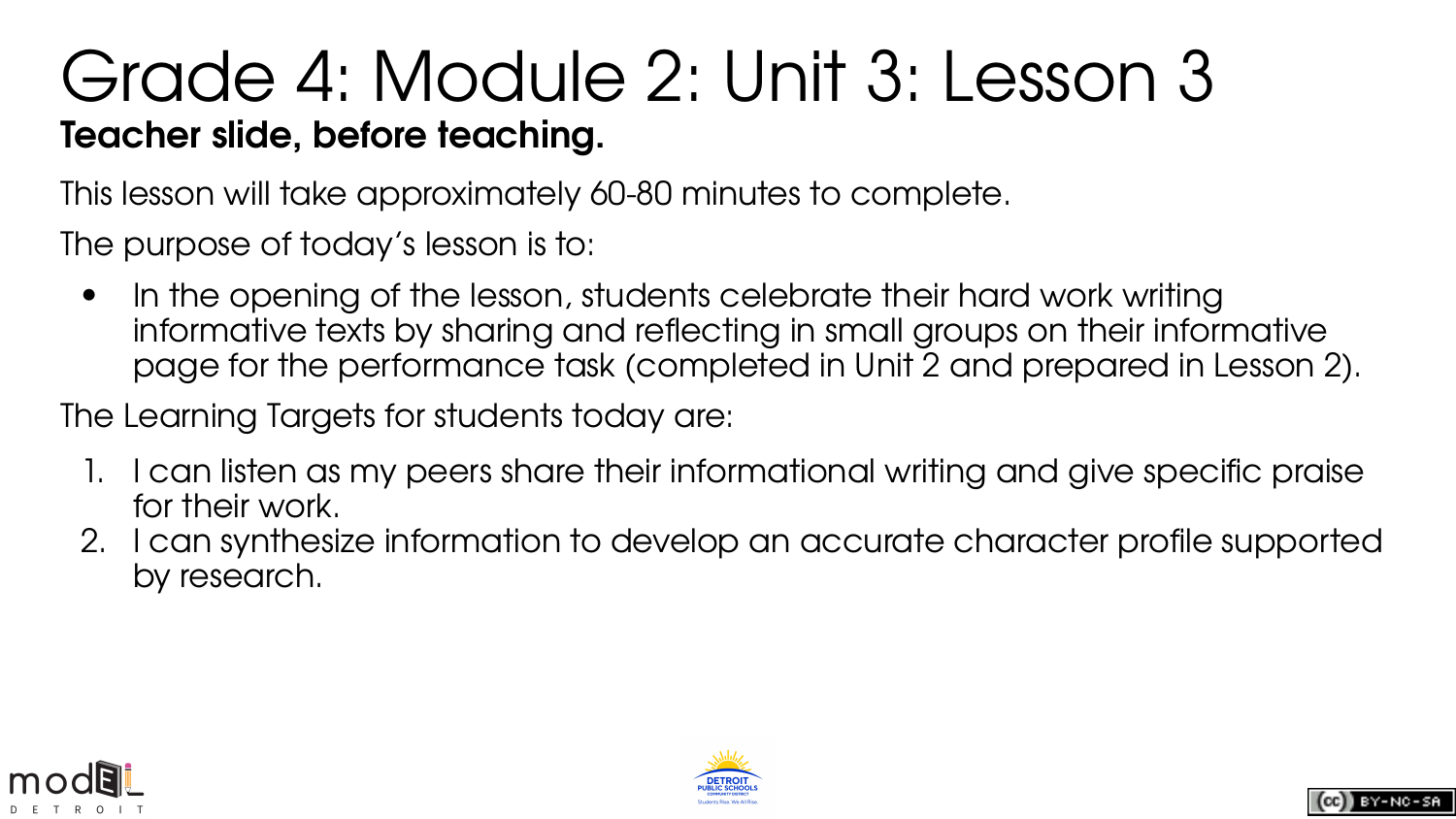

# Grade 4: Module 2: Unit 3: Lesson 3
Teacher slide, before teaching.
This lesson will take approximately 60-80 minutes to complete.
The purpose of today’s lesson is to:
In the opening of the lesson, students celebrate their hard work writing informative texts by sharing and reflecting in small groups on their informative page for the performance task (completed in Unit 2 and prepared in Lesson 2).
The Learning Targets for students today are:
I can listen as my peers share their informational writing and give specific praise for their work.
I can synthesize information to develop an accurate character profile supported by research.